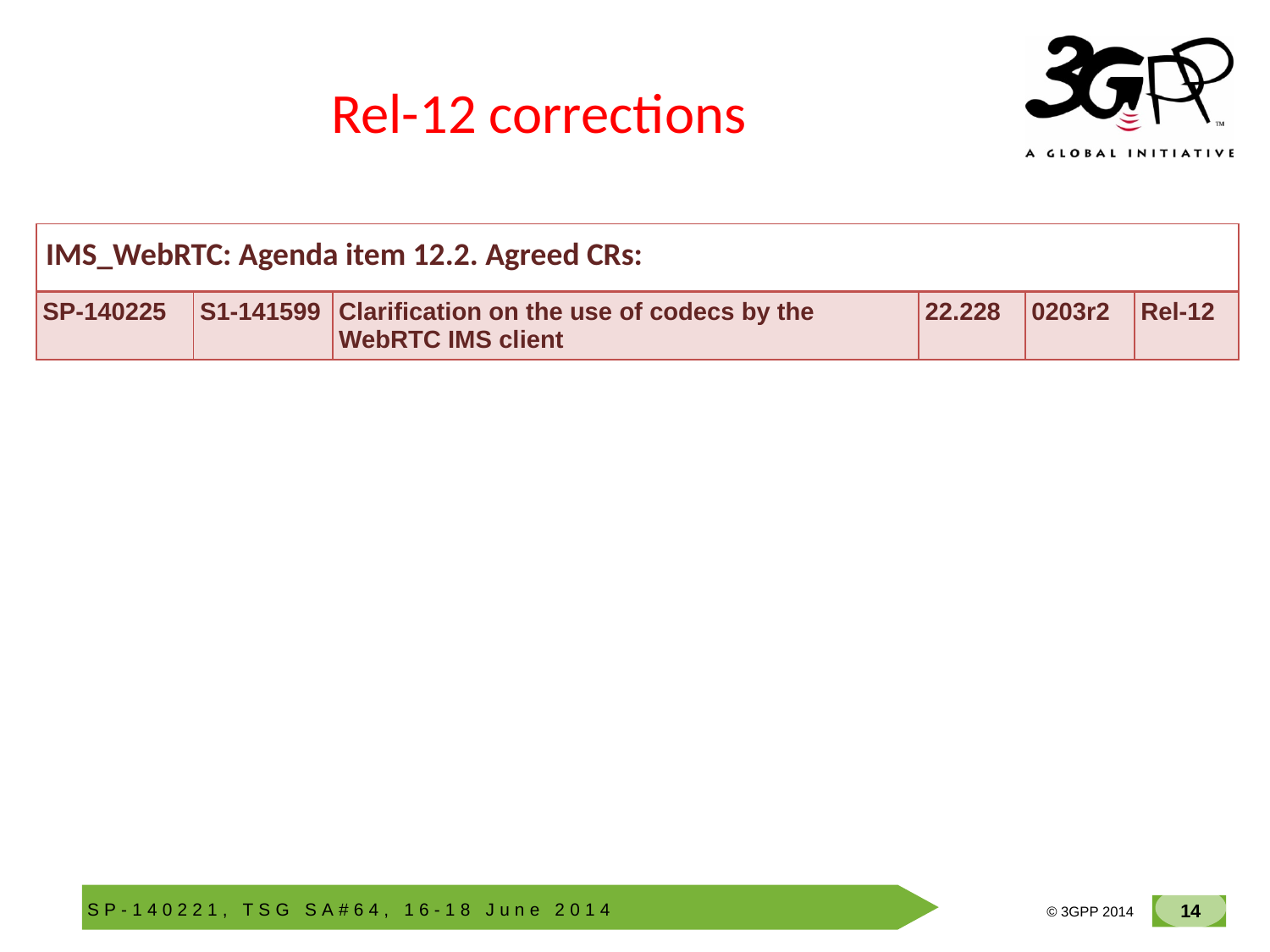

# Rel-12 corrections
| IMS\_WebRTC: Agenda item 12.2. Agreed CRs: |  |  |  |  |  |
| --- | --- | --- | --- | --- | --- |
| SP-140225 | S1-141599 | Clarification on the use of codecs by the WebRTC IMS client | 22.228 | 0203r2 | Rel-12 |